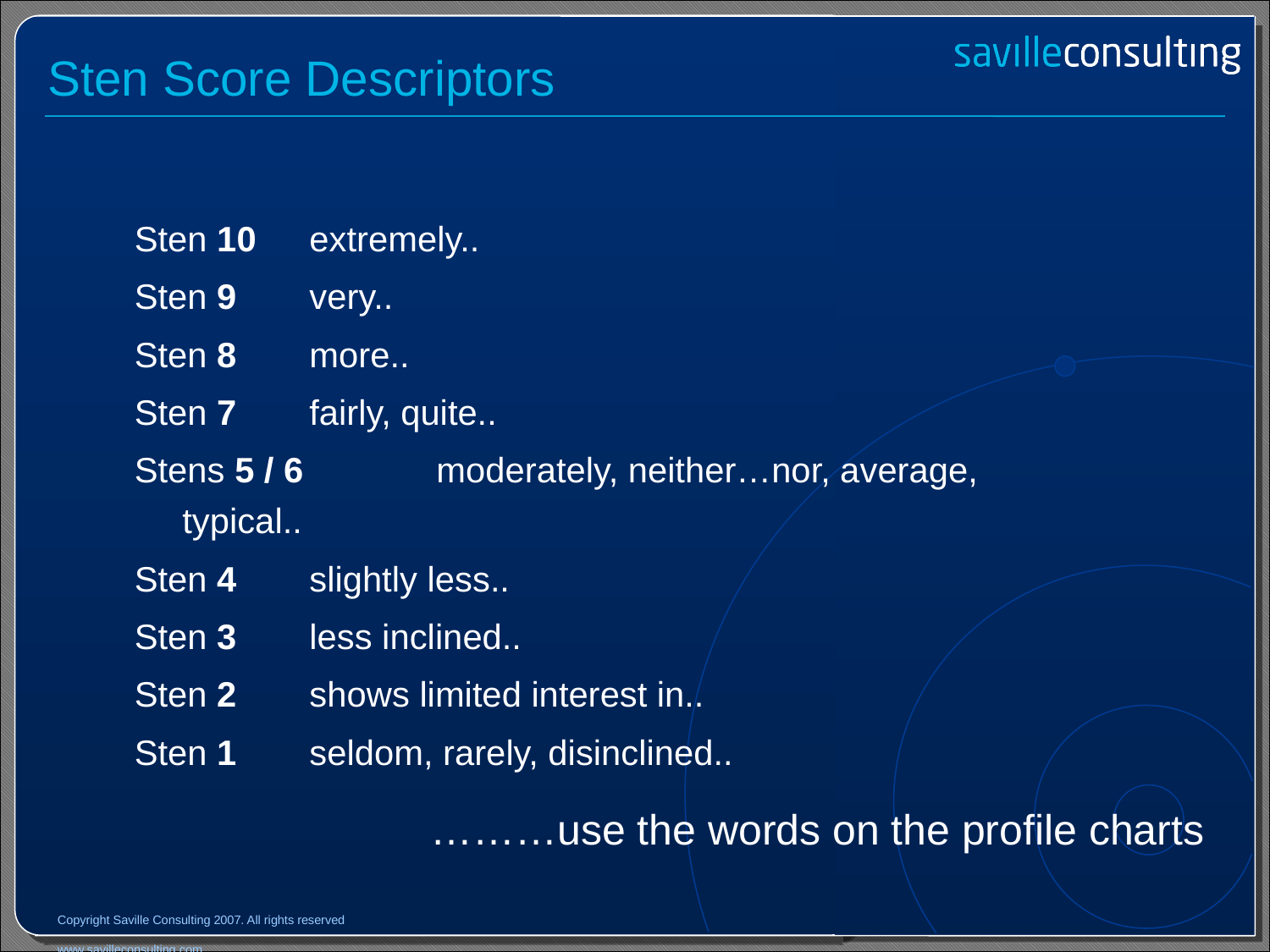

# Sten Score Descriptors
Sten 10  	extremely..
Sten 9 	very..
Sten 8 	more..
Sten 7  	fairly, quite..
Stens 5 / 6 	moderately, neither…nor, average, typical..
Sten 4 	slightly less..
Sten 3  	less inclined..
Sten 2 	shows limited interest in..
Sten 1 	seldom, rarely, disinclined..
………use the words on the profile charts